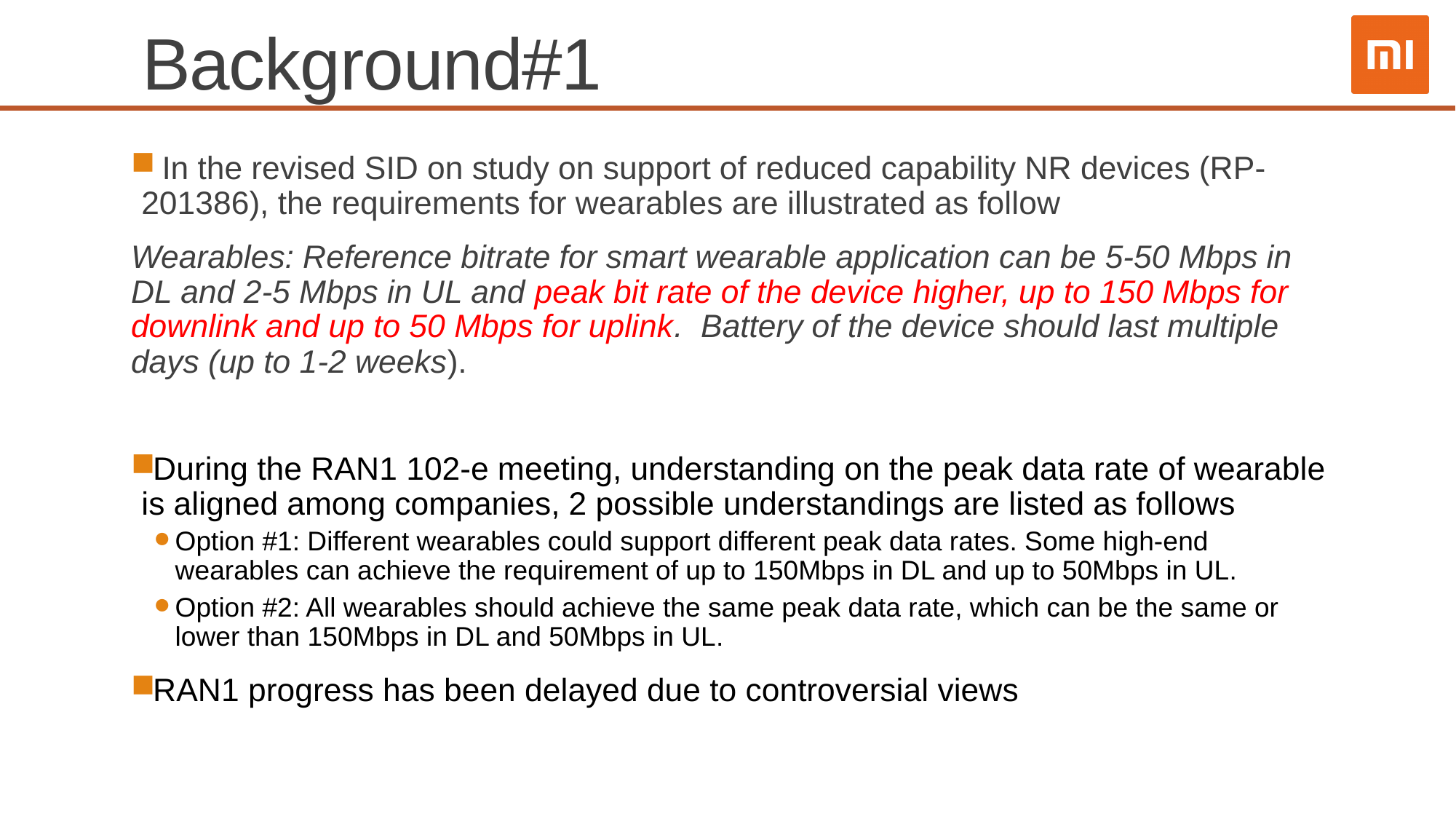

# Background#1
 In the revised SID on study on support of reduced capability NR devices (RP-201386), the requirements for wearables are illustrated as follow
Wearables: Reference bitrate for smart wearable application can be 5-50 Mbps in DL and 2-5 Mbps in UL and peak bit rate of the device higher, up to 150 Mbps for downlink and up to 50 Mbps for uplink.  Battery of the device should last multiple days (up to 1-2 weeks).

During the RAN1 102-e meeting, understanding on the peak data rate of wearable is aligned among companies, 2 possible understandings are listed as follows
Option #1: Different wearables could support different peak data rates. Some high-end wearables can achieve the requirement of up to 150Mbps in DL and up to 50Mbps in UL.
Option #2: All wearables should achieve the same peak data rate, which can be the same or lower than 150Mbps in DL and 50Mbps in UL.
RAN1 progress has been delayed due to controversial views